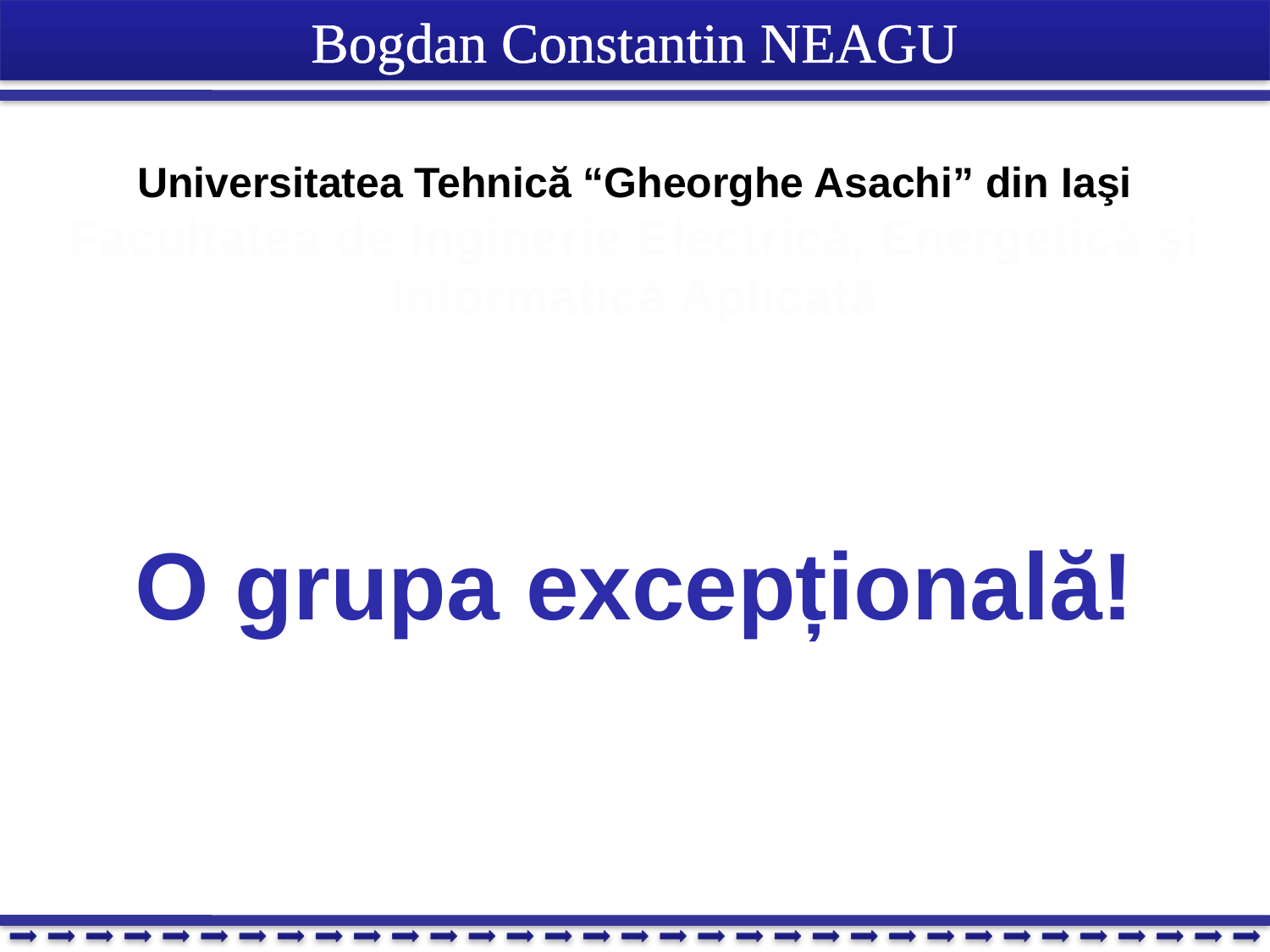

Bogdan Constantin NEAGU

Universitatea Tehnică “Gheorghe Asachi” din Iaşi
Facultatea de Inginerie Electrică, Energetică şi Informatică Aplicată
O grupa excepțională!